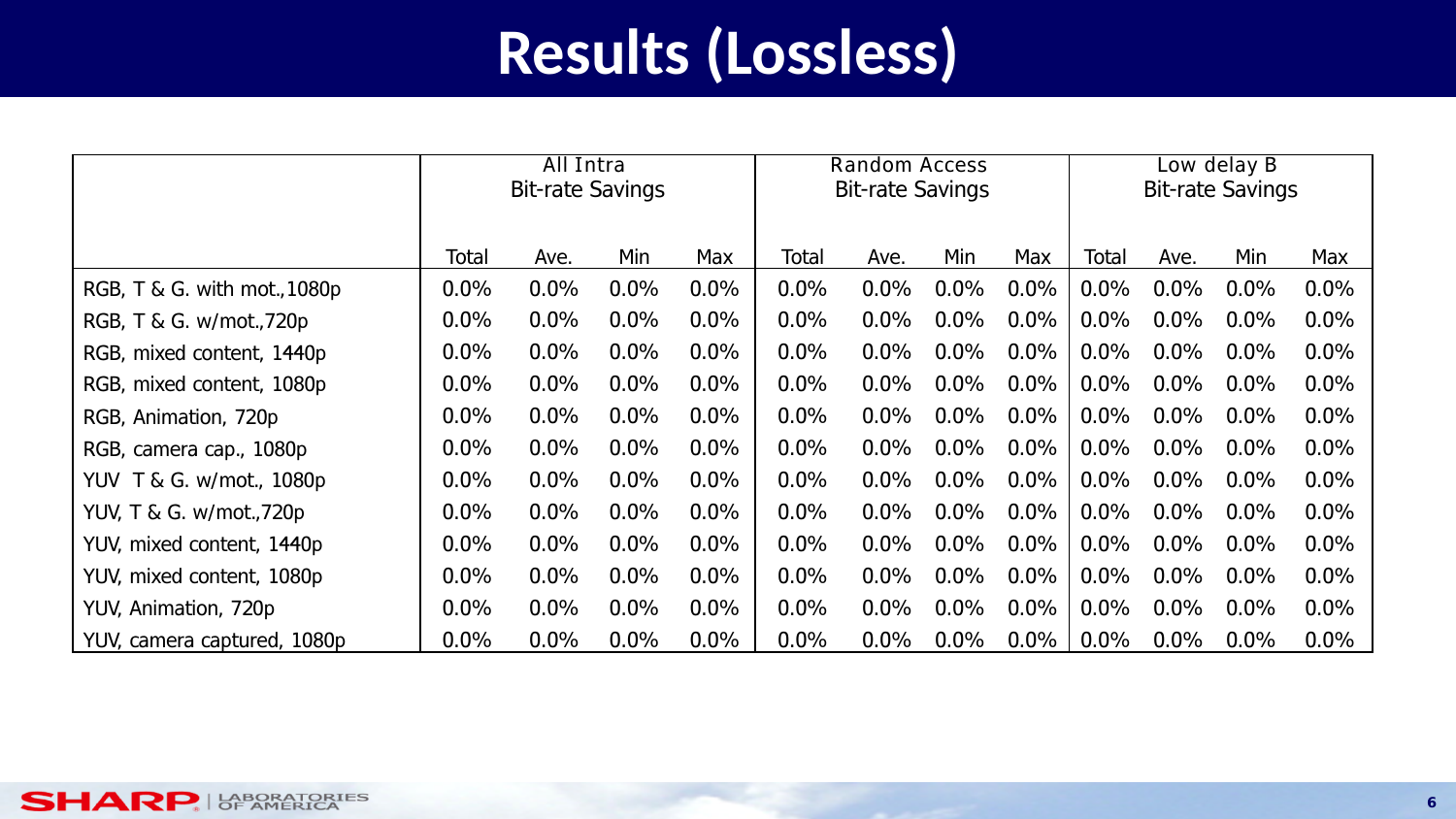

Results (Lossless)
|  | All Intra |  |  |  |  | Random Access |  |  |  | Low delay B |  |  |  |
| --- | --- | --- | --- | --- | --- | --- | --- | --- | --- | --- | --- | --- | --- |
|  | Bit-rate Savings |  |  |  |  | Bit-rate Savings |  |  |  | Bit-rate Savings |  |  |  |
|  | Total | Ave. |  |  |  |  |  |  |  |  |  |  |  |
|  |  |  | Min | Max |  | Total | Ave. | Min | Max | Total | Ave. | Min | Max |
| RGB, T & G. with mot.,1080p | 0.0% | 0.0% | 0.0% | 0.0% |  | 0.0% | 0.0% | 0.0% | 0.0% | 0.0% | 0.0% | 0.0% | 0.0% |
| RGB, T & G. w/mot.,720p | 0.0% | 0.0% | 0.0% | 0.0% |  | 0.0% | 0.0% | 0.0% | 0.0% | 0.0% | 0.0% | 0.0% | 0.0% |
| RGB, mixed content, 1440p | 0.0% | 0.0% | 0.0% | 0.0% |  | 0.0% | 0.0% | 0.0% | 0.0% | 0.0% | 0.0% | 0.0% | 0.0% |
| RGB, mixed content, 1080p | 0.0% | 0.0% | 0.0% | 0.0% |  | 0.0% | 0.0% | 0.0% | 0.0% | 0.0% | 0.0% | 0.0% | 0.0% |
| RGB, Animation, 720p | 0.0% | 0.0% | 0.0% | 0.0% |  | 0.0% | 0.0% | 0.0% | 0.0% | 0.0% | 0.0% | 0.0% | 0.0% |
| RGB, camera cap., 1080p | 0.0% | 0.0% | 0.0% | 0.0% |  | 0.0% | 0.0% | 0.0% | 0.0% | 0.0% | 0.0% | 0.0% | 0.0% |
| YUV T & G. w/mot., 1080p | 0.0% | 0.0% | 0.0% | 0.0% |  | 0.0% | 0.0% | 0.0% | 0.0% | 0.0% | 0.0% | 0.0% | 0.0% |
| YUV, T & G. w/mot.,720p | 0.0% | 0.0% | 0.0% | 0.0% |  | 0.0% | 0.0% | 0.0% | 0.0% | 0.0% | 0.0% | 0.0% | 0.0% |
| YUV, mixed content, 1440p | 0.0% | 0.0% | 0.0% | 0.0% |  | 0.0% | 0.0% | 0.0% | 0.0% | 0.0% | 0.0% | 0.0% | 0.0% |
| YUV, mixed content, 1080p | 0.0% | 0.0% | 0.0% | 0.0% |  | 0.0% | 0.0% | 0.0% | 0.0% | 0.0% | 0.0% | 0.0% | 0.0% |
| YUV, Animation, 720p | 0.0% | 0.0% | 0.0% | 0.0% |  | 0.0% | 0.0% | 0.0% | 0.0% | 0.0% | 0.0% | 0.0% | 0.0% |
| YUV, camera captured, 1080p | 0.0% | 0.0% | 0.0% | 0.0% |  | 0.0% | 0.0% | 0.0% | 0.0% | 0.0% | 0.0% | 0.0% | 0.0% |